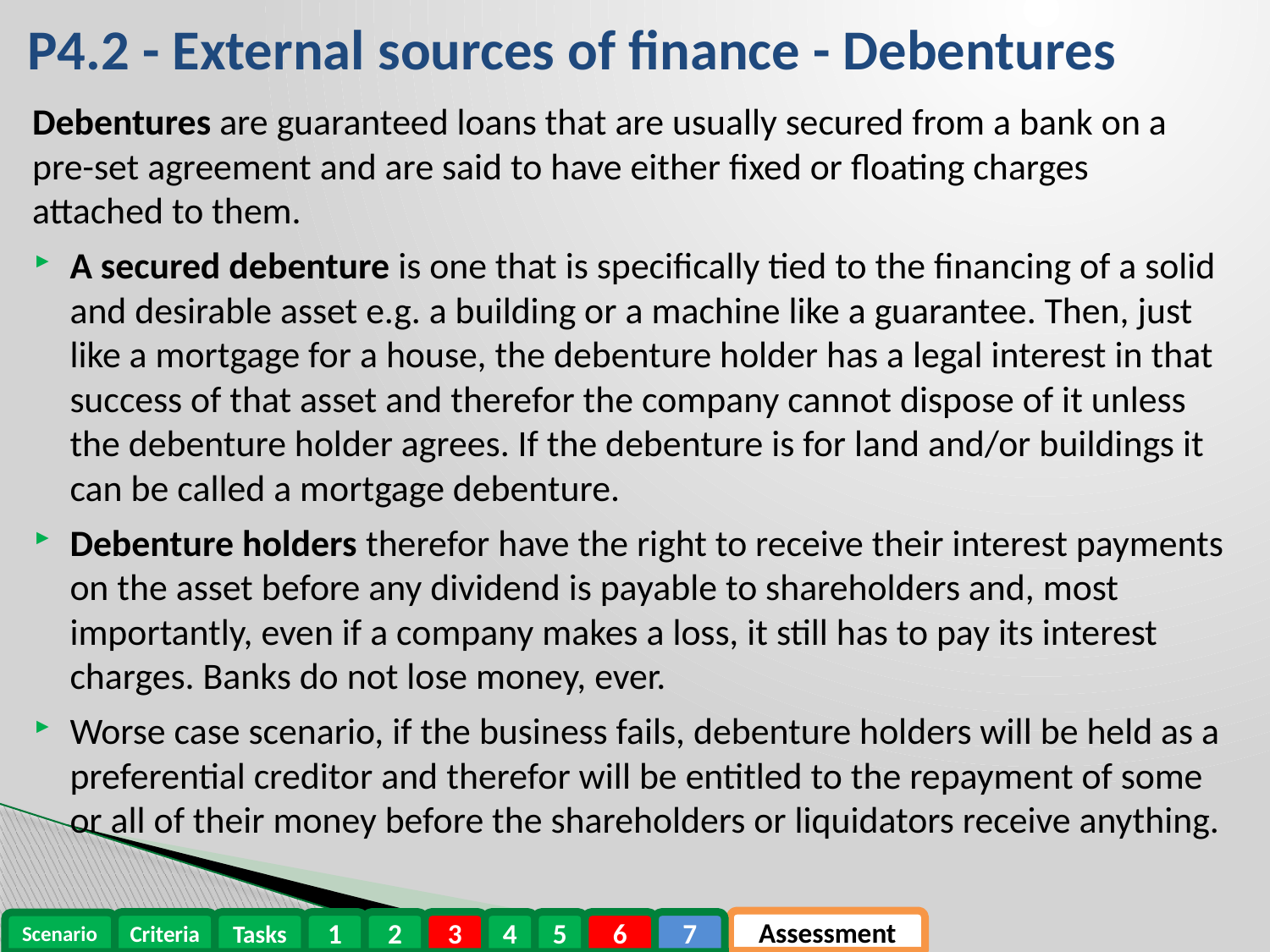

# P4.2 - External sources of finance - Debentures
Debentures are guaranteed loans that are usually secured from a bank on a pre-set agreement and are said to have either fixed or floating charges attached to them.
A secured debenture is one that is specifically tied to the financing of a solid and desirable asset e.g. a building or a machine like a guarantee. Then, just like a mortgage for a house, the debenture holder has a legal interest in that success of that asset and therefor the company cannot dispose of it unless the debenture holder agrees. If the debenture is for land and/or buildings it can be called a mortgage debenture.
Debenture holders therefor have the right to receive their interest payments on the asset before any dividend is payable to shareholders and, most importantly, even if a company makes a loss, it still has to pay its interest charges. Banks do not lose money, ever.
Worse case scenario, if the business fails, debenture holders will be held as a preferential creditor and therefor will be entitled to the repayment of some or all of their money before the shareholders or liquidators receive anything.